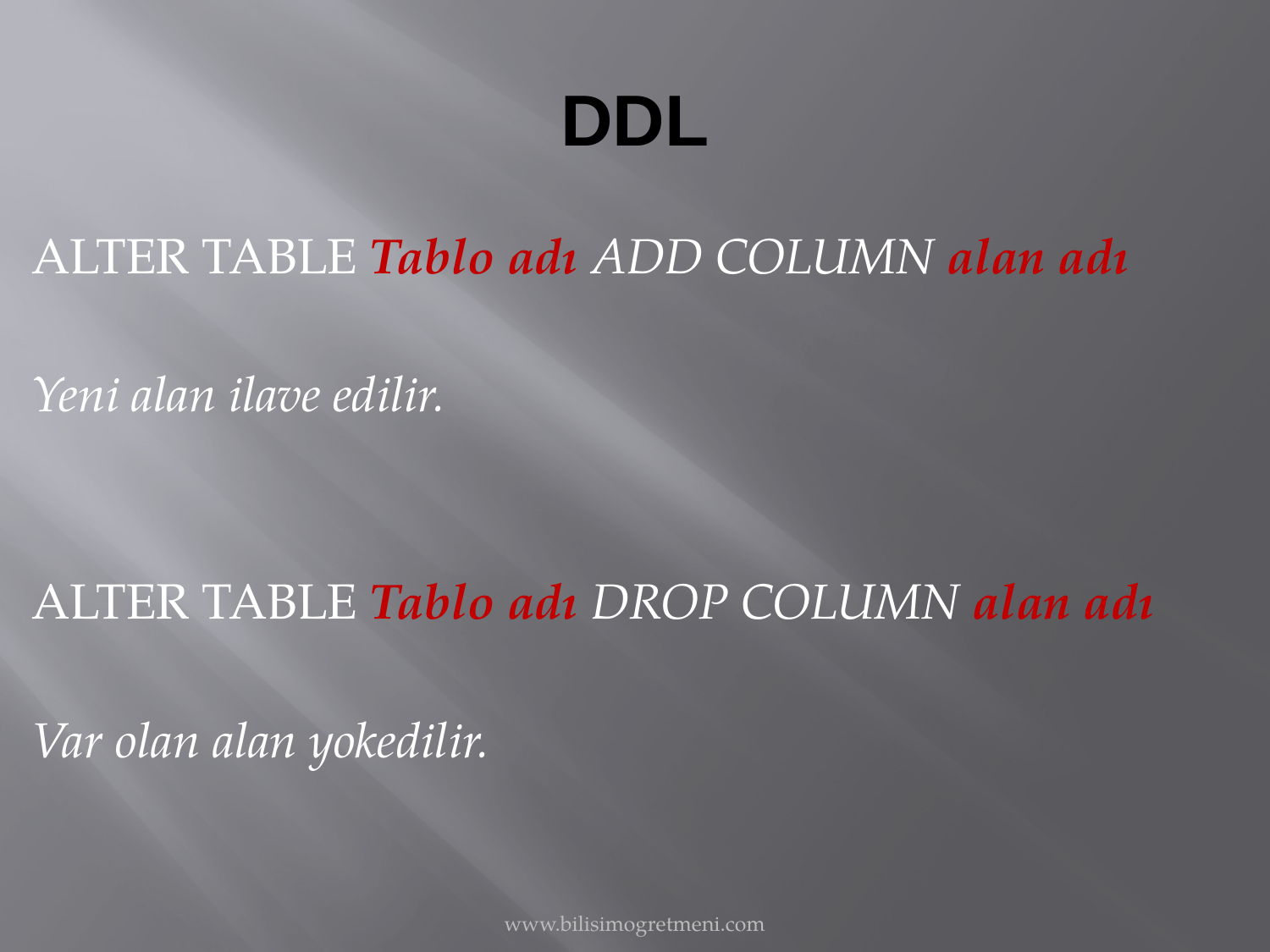

# DDL
ALTER TABLE Tablo adı ADD COLUMN alan adı

Yeni alan ilave edilir.

ALTER TABLE Tablo adı DROP COLUMN alan adı

Var olan alan yokedilir.
www.bilisimogretmeni.com